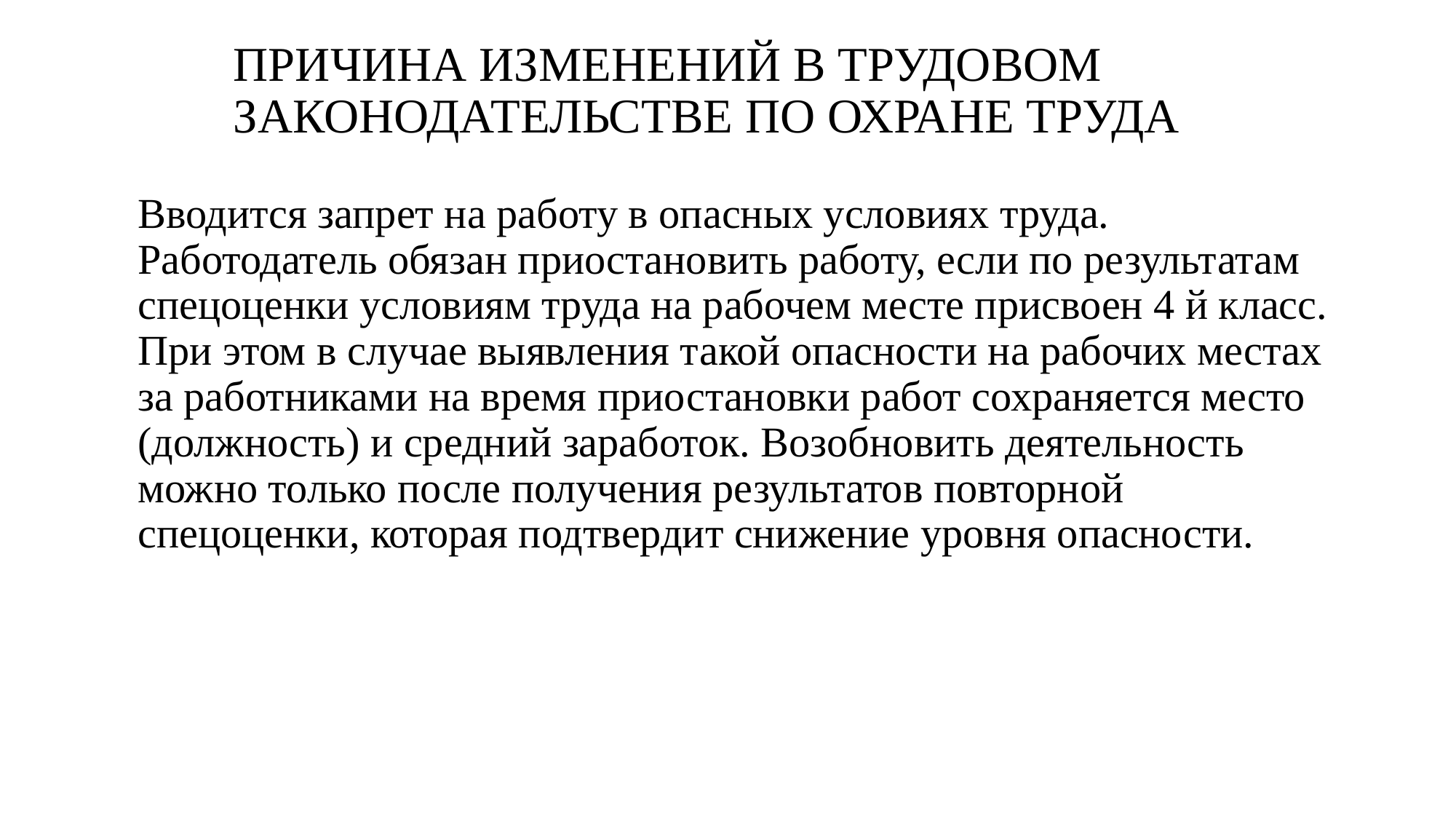

# Причина изменений в трудовом законодательстве по охране труда
Вводится запрет на работу в опасных условиях труда. Работодатель обязан приостановить работу, если по результатам спецоценки условиям труда на рабочем месте присвоен 4 й класс. При этом в случае выявления такой опасности на рабочих местах за работниками на время приостановки работ сохраняется место (должность) и средний заработок. Возобновить деятельность можно только после получения результатов повторной спецоценки, которая подтвердит снижение уровня опасности.